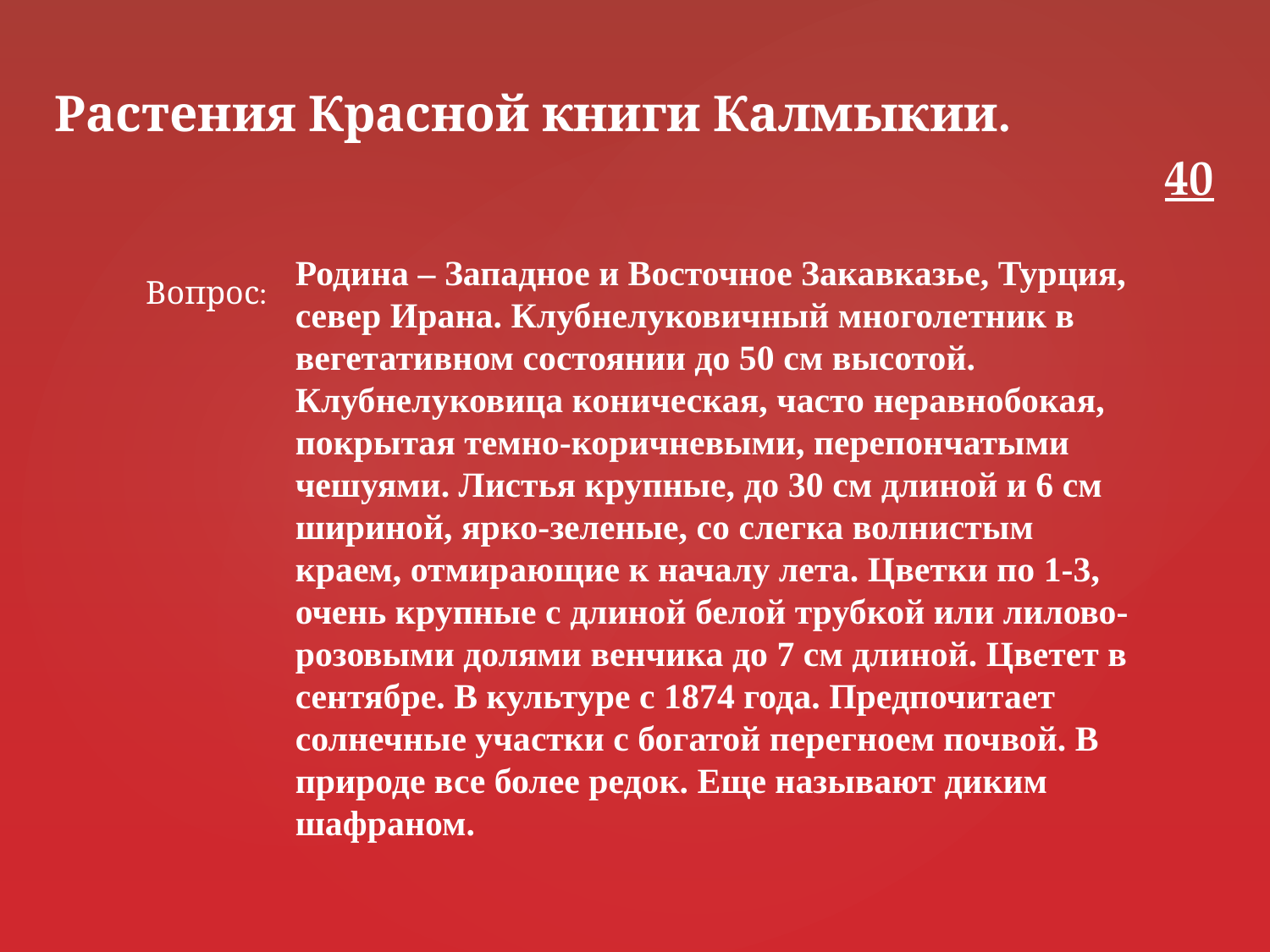

Растения Красной книги Калмыкии.
40
Родина – Западное и Восточное Закавказье, Турция, север Ирана. Клубнелуковичный многолетник в вегетативном состоянии до 50 см высотой. Клубнелуковица коническая, часто неравнобокая, покрытая темно-коричневыми, перепончатыми чешуями. Листья крупные, до 30 см длиной и 6 см шириной, ярко-зеленые, со слегка волнистым краем, отмирающие к началу лета. Цветки по 1-3, очень крупные с длиной белой трубкой или лилово-розовыми долями венчика до 7 см длиной. Цветет в сентябре. В культуре с 1874 года. Предпочитает солнечные участки с богатой перегноем почвой. В природе все более редок. Еще называют диким шафраном.
Вопрос: